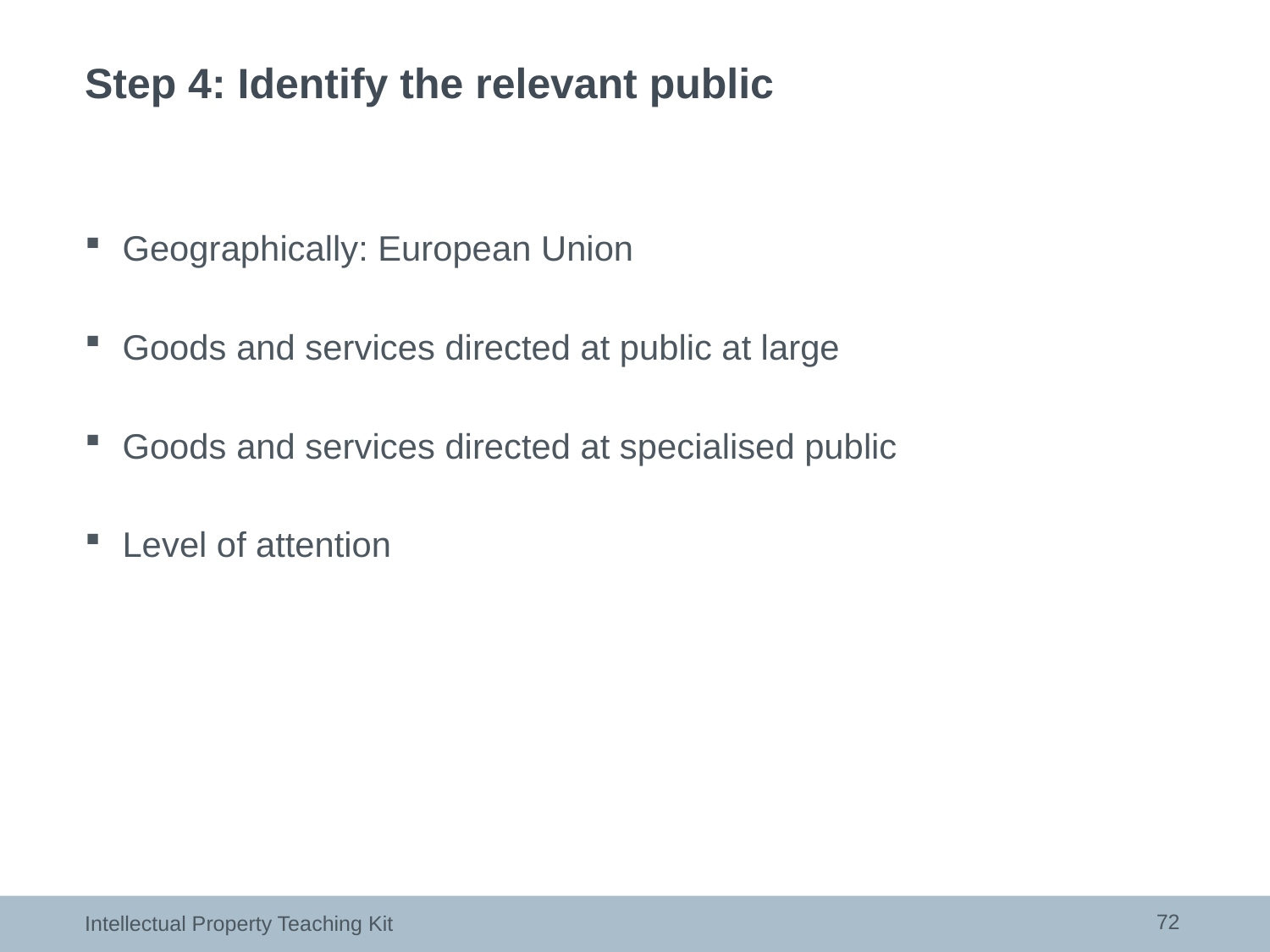

# Step 4: Identify the relevant public
Geographically: European Union

Goods and services directed at public at large

Goods and services directed at specialised public

Level of attention

72
Intellectual Property Teaching Kit